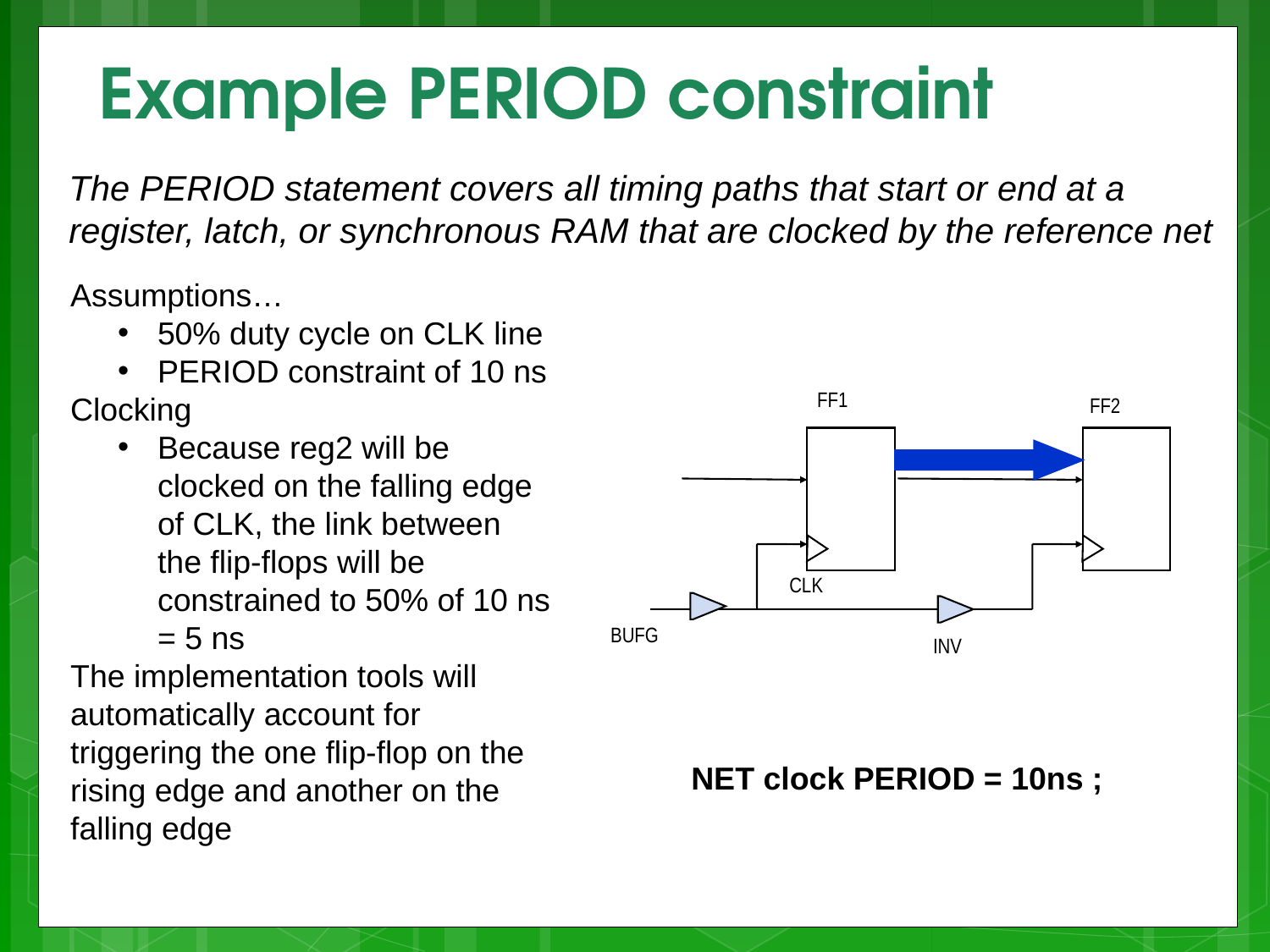

# Example PERIOD constraint
The PERIOD statement covers all timing paths that start or end at a register, latch, or synchronous RAM that are clocked by the reference net
Assumptions…
50% duty cycle on CLK line
PERIOD constraint of 10 ns
Clocking
Because reg2 will be clocked on the falling edge of CLK, the link between
the flip-flops will be constrained to 50% of 10 ns = 5 ns
The implementation tools will automatically account for triggering the one flip-flop on the rising edge and another on the falling edge
FF1
FF2

CLK

BUFG
INV
NET clock PERIOD = 10ns ;